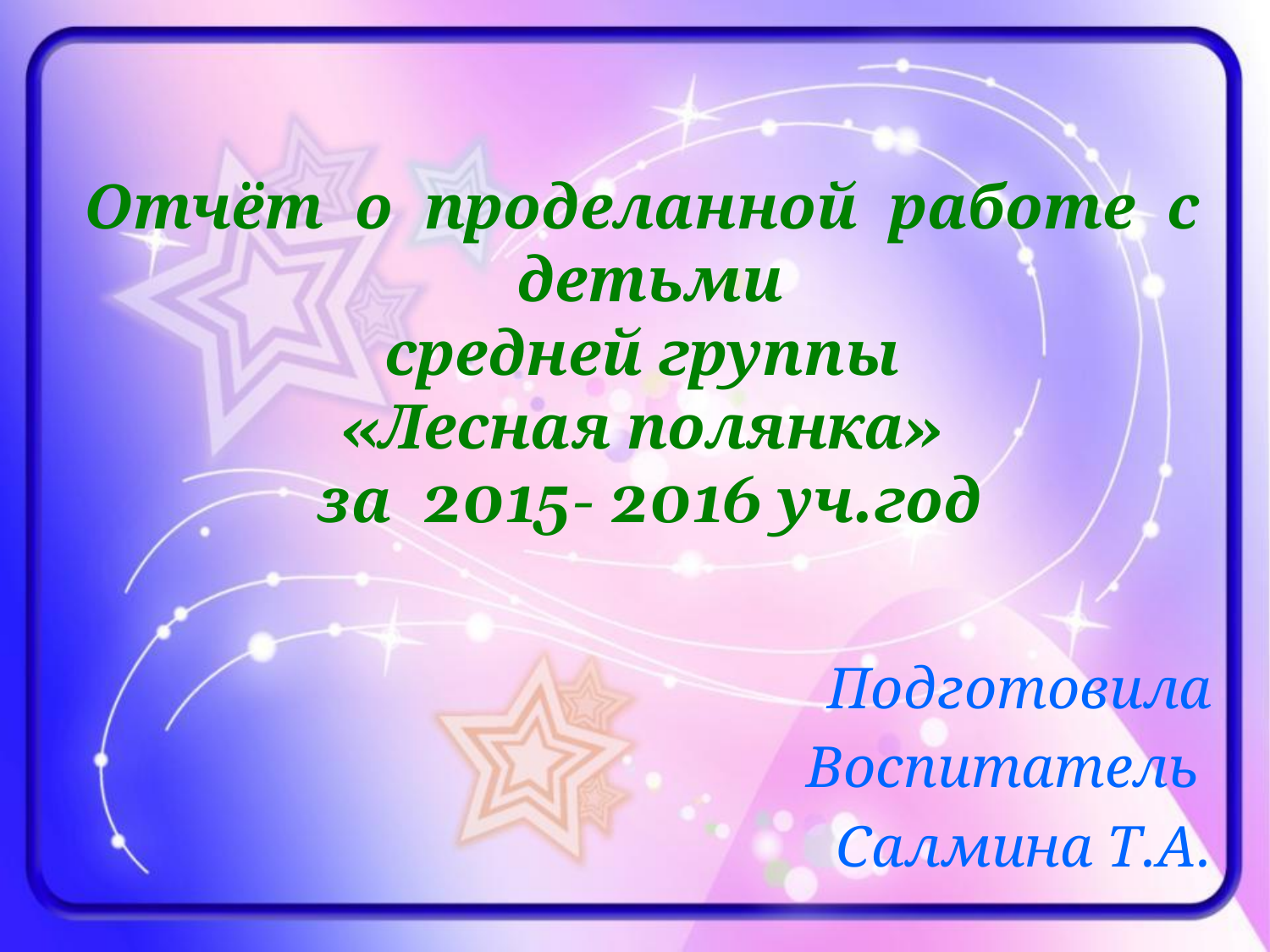

# Отчёт  о  проделанной  работе  с  детьми средней группы «Лесная полянка» за  2015- 2016 уч.год
Подготовила
Воспитатель
Салмина Т.А.